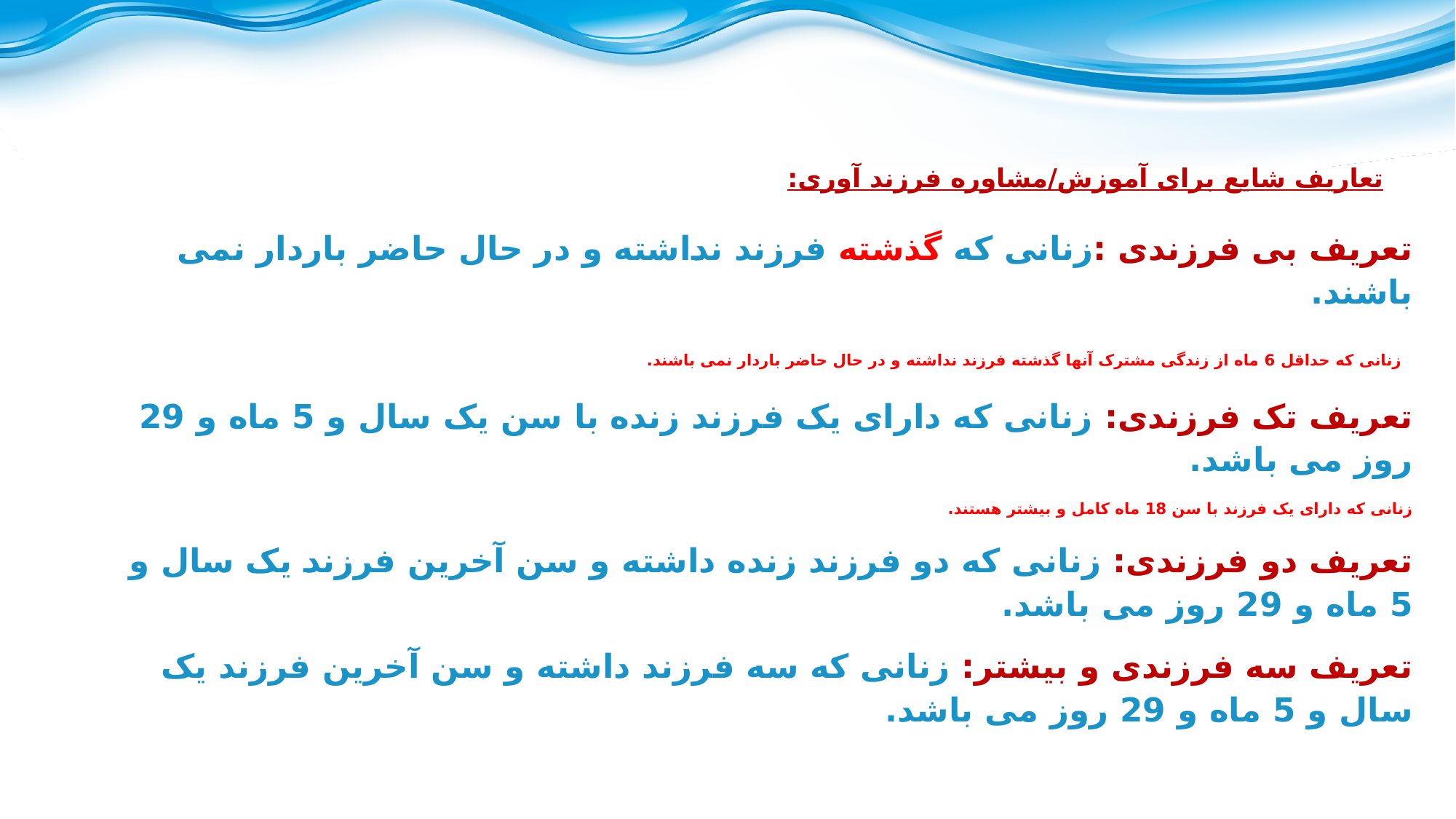

# تعاریف شایع برای آموزش/مشاوره فرزند آوری:
تعریف بی فرزندی :زنانی که گذشته فرزند نداشته و در حال حاضر باردار نمی باشند.
 زنانی که حداقل 6 ماه از زندگی مشترک آنها گذشته فرزند نداشته و در حال حاضر باردار نمی باشند.
تعریف تک فرزندی: زنانی که دارای یک فرزند زنده با سن یک سال و 5 ماه و 29 روز می باشد.
زنانی که دارای یک فرزند با سن 18 ماه کامل و بیشتر هستند.
تعریف دو فرزندی: زنانی که دو فرزند زنده داشته و سن آخرین فرزند یک سال و 5 ماه و 29 روز می باشد.
تعریف سه فرزندی و بیشتر: زنانی که سه فرزند داشته و سن آخرین فرزند یک سال و 5 ماه و 29 روز می باشد.